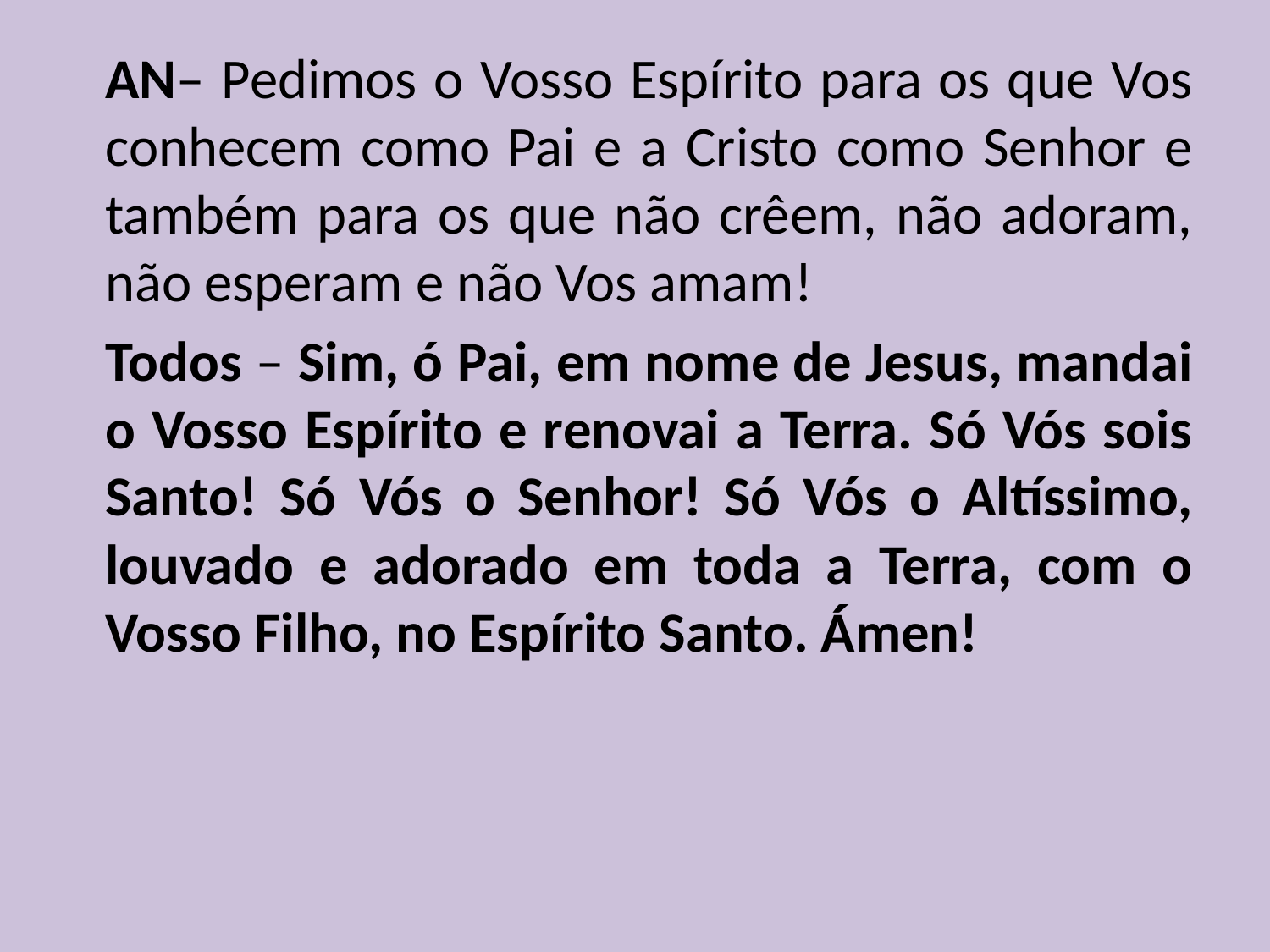

AN– Pedimos o Vosso Espírito para os que Vos conhecem como Pai e a Cristo como Senhor e também para os que não crêem, não adoram, não esperam e não Vos amam!
	Todos – Sim, ó Pai, em nome de Jesus, mandai o Vosso Espírito e renovai a Terra. Só Vós sois Santo! Só Vós o Senhor! Só Vós o Altíssimo, louvado e adorado em toda a Terra, com o Vosso Filho, no Espírito Santo. Ámen!